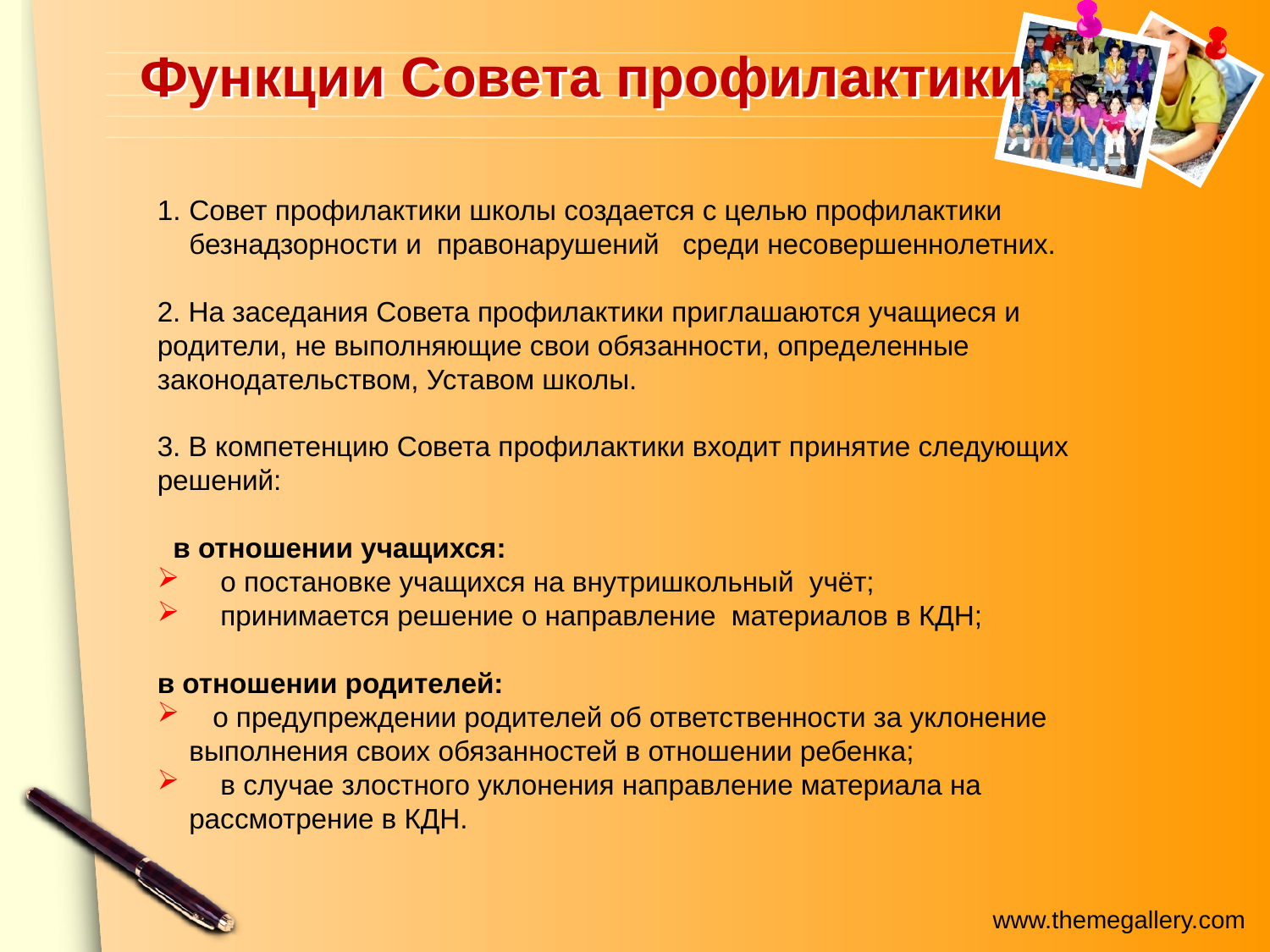

# Функции Совета профилактики

Совет профилактики школы создается с целью профилактики безнадзорности и  правонарушений   среди несовершеннолетних.

2. На заседания Совета профилактики приглашаются учащиеся и родители, не выполняющие свои обязанности, определенные законодательством, Уставом школы.

3. В компетенцию Совета профилактики входит принятие следующих
решений:

  в отношении учащихся:
    о постановке учащихся на внутришкольный  учёт;
    принимается решение о направление  материалов в КДН;

в отношении родителей:
   о предупреждении родителей об ответственности за уклонение  выполнения своих обязанностей в отношении ребенка;
    в случае злостного уклонения направление материала на рассмотрение в КДН.